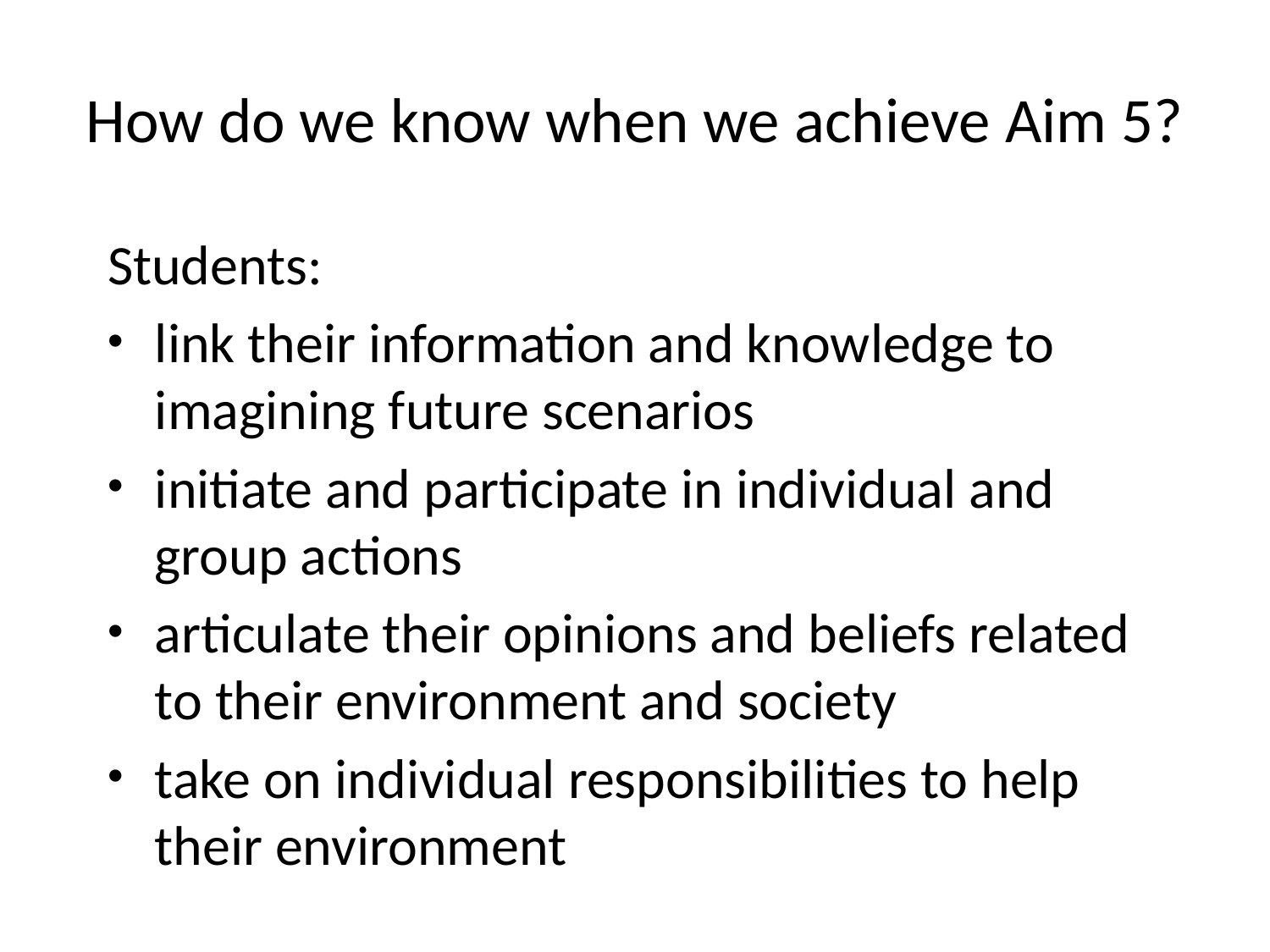

# How do we know when we achieve Aim 5?
Students:
link their information and knowledge to imagining future scenarios
initiate and participate in individual and group actions
articulate their opinions and beliefs related to their environment and society
take on individual responsibilities to help their environment